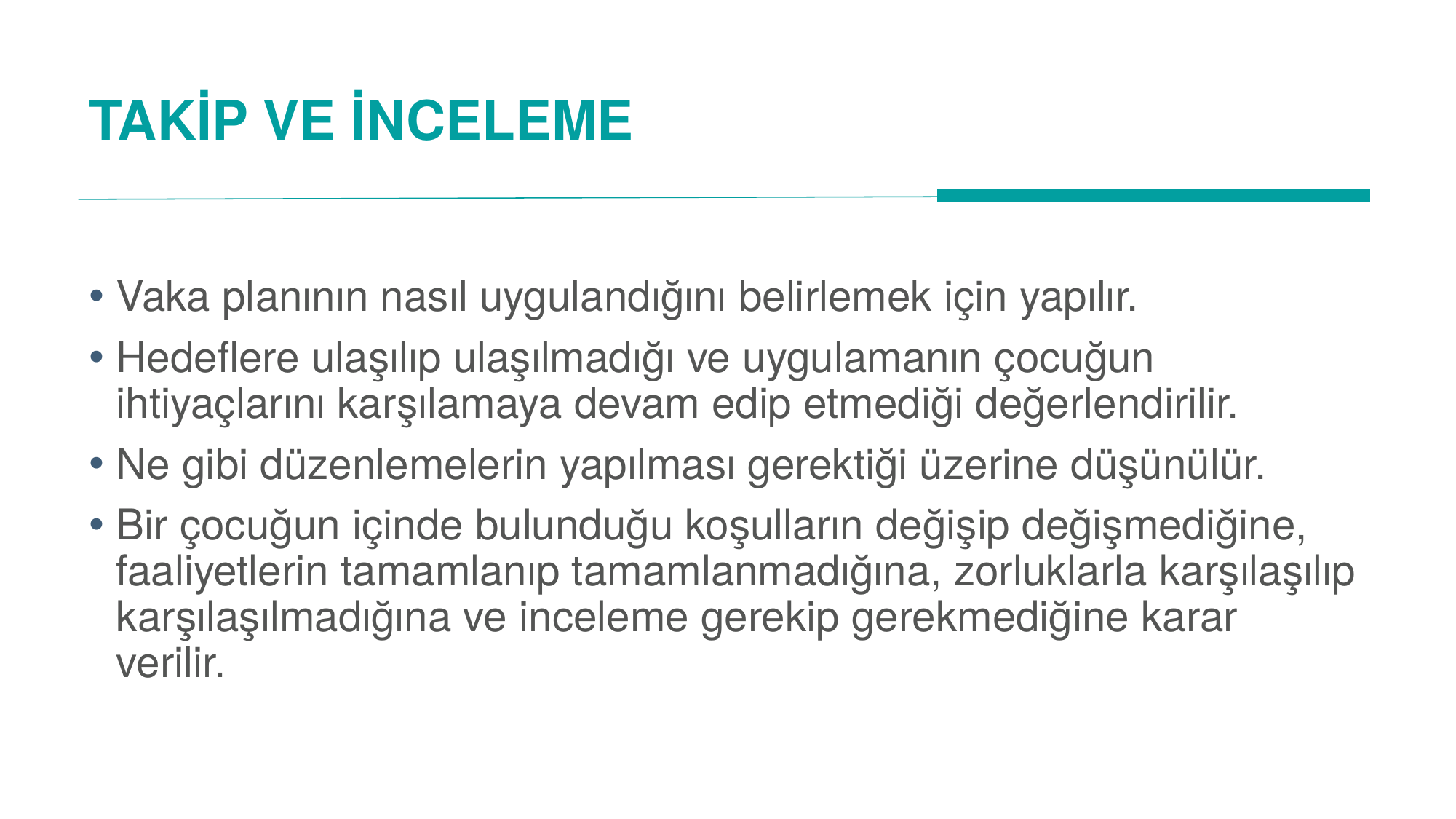

# TAKİP VE İNCELEME
Vaka planının nasıl uygulandığını belirlemek için yapılır.
Hedeflere ulaşılıp ulaşılmadığı ve uygulamanın çocuğun ihtiyaçlarını karşılamaya devam edip etmediği değerlendirilir.
Ne gibi düzenlemelerin yapılması gerektiği üzerine düşünülür.
Bir çocuğun içinde bulunduğu koşulların değişip değişmediğine, faaliyetlerin tamamlanıp tamamlanmadığına, zorluklarla karşılaşılıp karşılaşılmadığına ve inceleme gerekip gerekmediğine karar verilir.